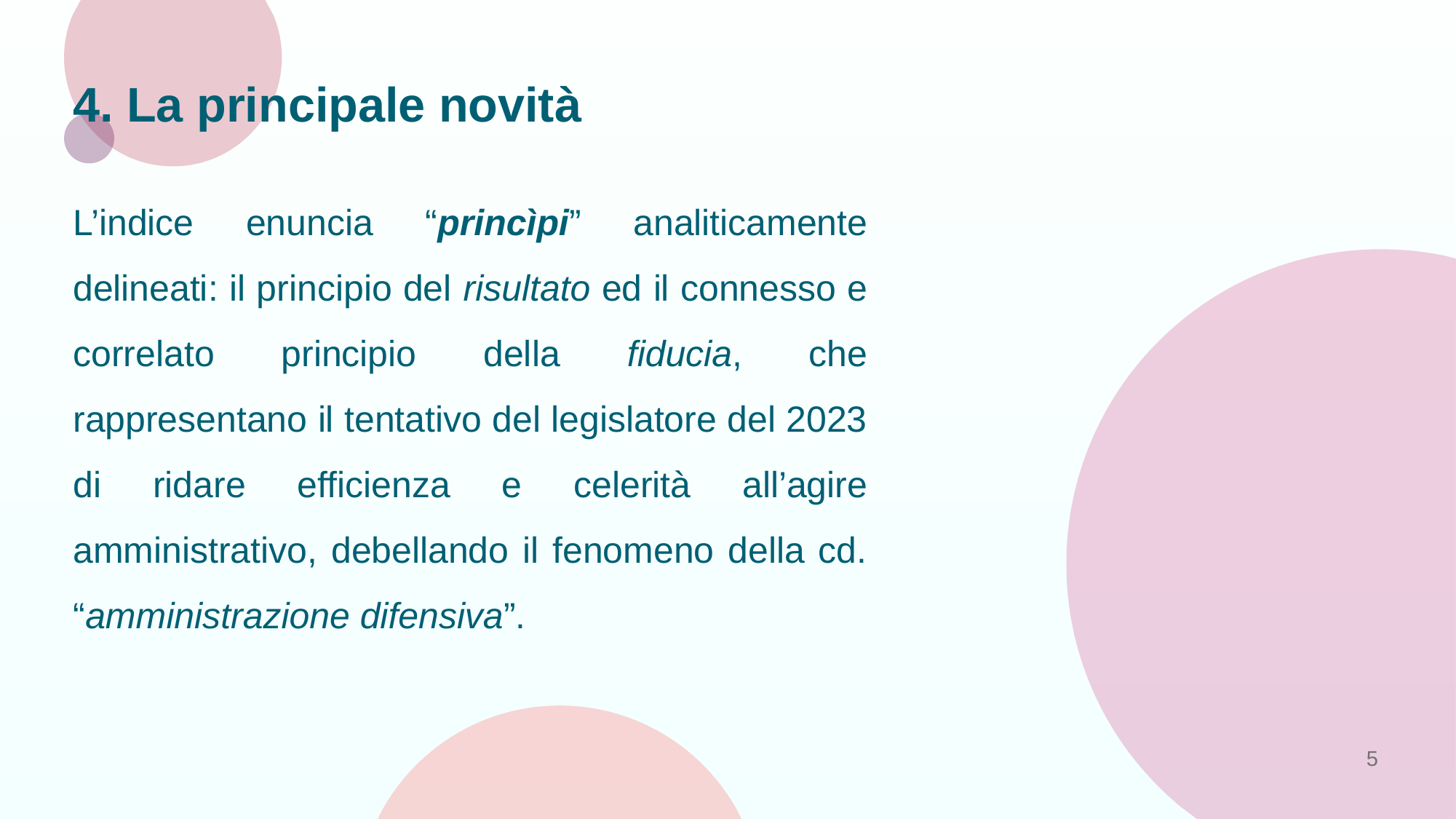

# 4. La principale novità
L’indice enuncia “princìpi” analiticamente delineati: il principio del risultato ed il connesso e correlato principio della fiducia, che rappresentano il tentativo del legislatore del 2023 di ridare efficienza e celerità all’agire amministrativo, debellando il fenomeno della cd. “amministrazione difensiva”.
5